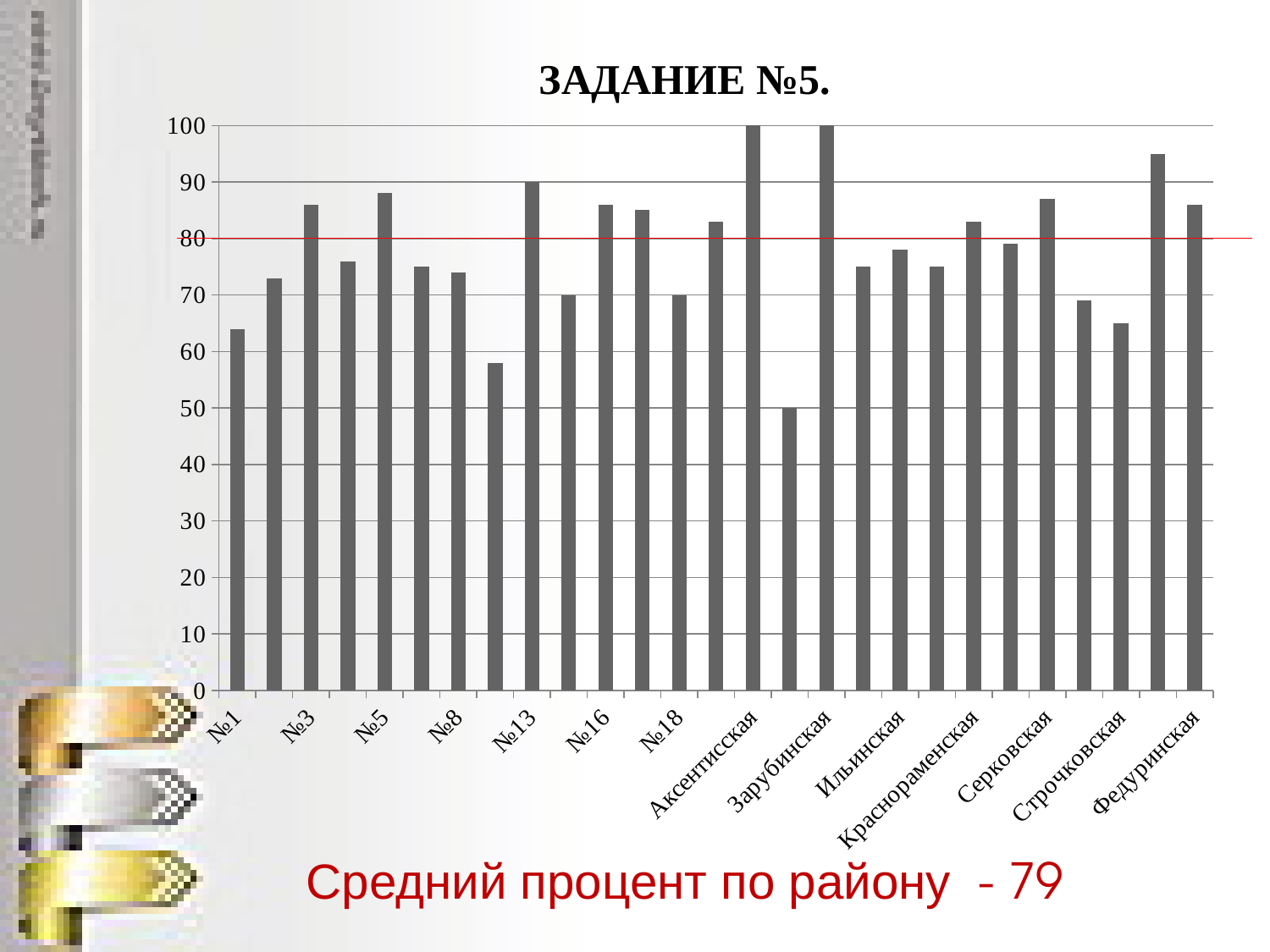

ЗАДАНИЕ №5.

### Chart

| Category |  |
|---|---|
| №1 | 64.0 |
| №2 | 73.0 |
| №3 | 86.0 |
| №4 | 76.0 |
| №5 | 88.0 |
| №7 | 75.0 |
| №8 | 74.0 |
| №12 | 58.0 |
| №13 | 90.0 |
| №15 | 70.0 |
| №16 | 86.0 |
| №17 | 85.0 |
| №18 | 70.0 |
| №19 | 83.0 |
| Аксентисская | 100.0 |
| Бриляковская | 50.0 |
| Зарубинская | 100.0 |
| Зиняковская | 75.0 |
| Ильинская | 78.0 |
| Ковригинская | 75.0 |
| Краснораменская | 83.0 |
| Православная | 79.0 |
| Серковская | 87.0 |
| Смольковская | 69.0 |
| Строчковская | 65.0 |
| Тимерязевская | 95.0 |
| Федуринская | 86.0 |
Средний процент по району  - 79